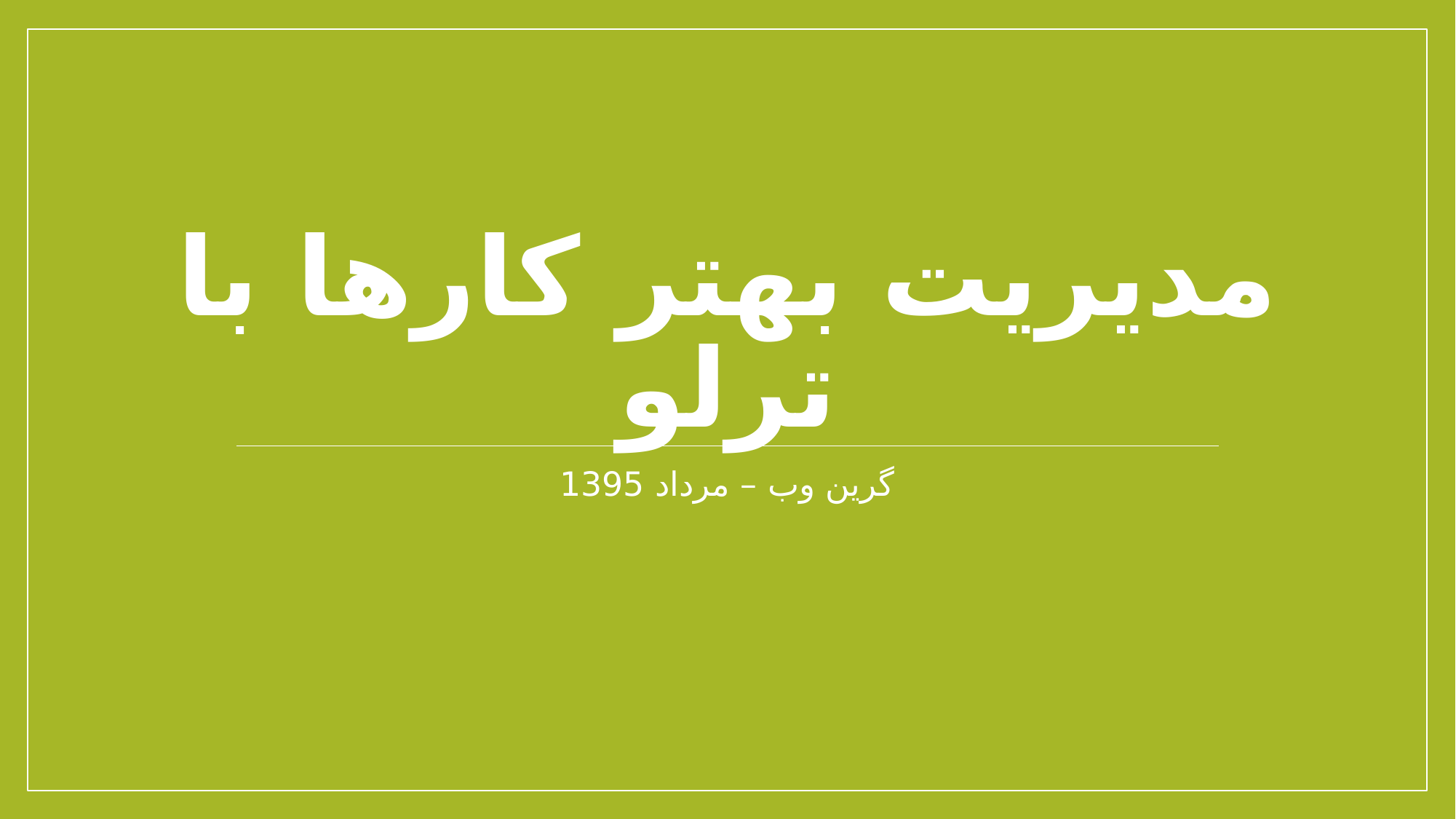

# مدیریت بهتر کارها با ترلو
گرین وب – مرداد 1395